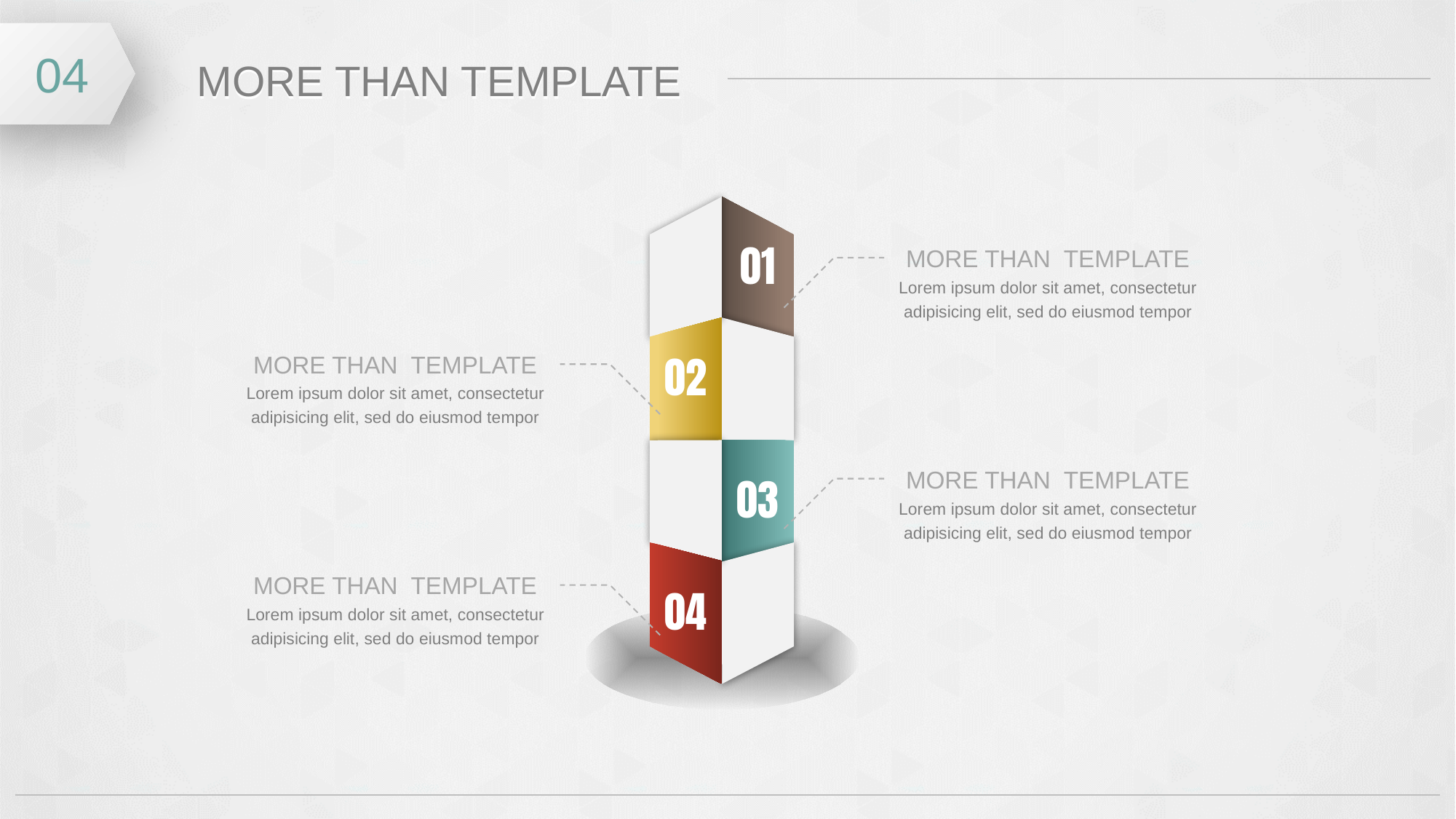

04
MORE THAN TEMPLATE

01

MORE THAN  TEMPLATE

Lorem ipsum dolor sit amet, consectetur adipisicing elit, sed do eiusmod tempor
02

MORE THAN  TEMPLATE

Lorem ipsum dolor sit amet, consectetur adipisicing elit, sed do eiusmod tempor

03
MORE THAN  TEMPLATE

Lorem ipsum dolor sit amet, consectetur adipisicing elit, sed do eiusmod tempor
04

MORE THAN  TEMPLATE

Lorem ipsum dolor sit amet, consectetur adipisicing elit, sed do eiusmod tempor